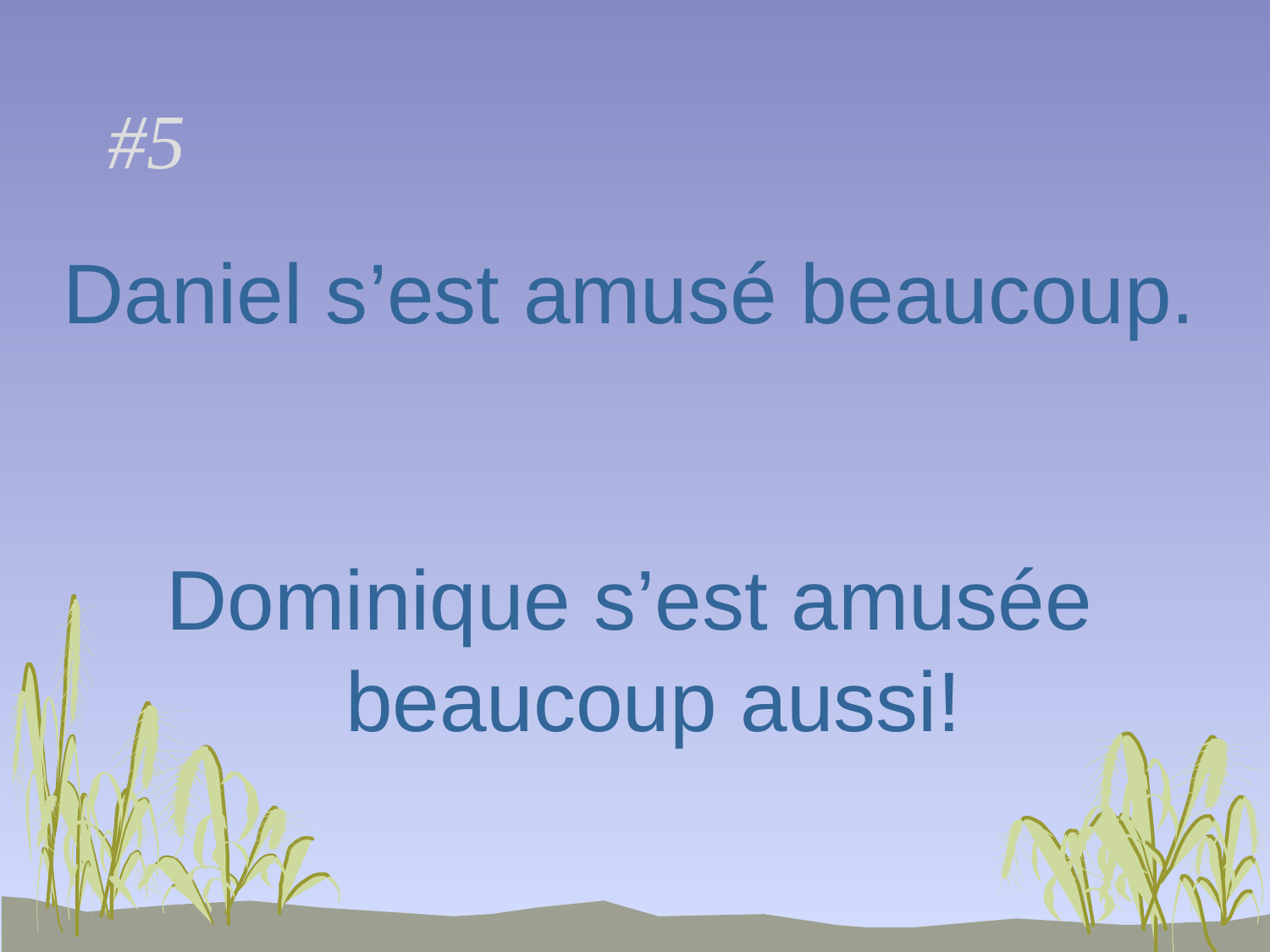

# #5
Daniel s’est amusé beaucoup.

Dominique s’est amusée beaucoup aussi!